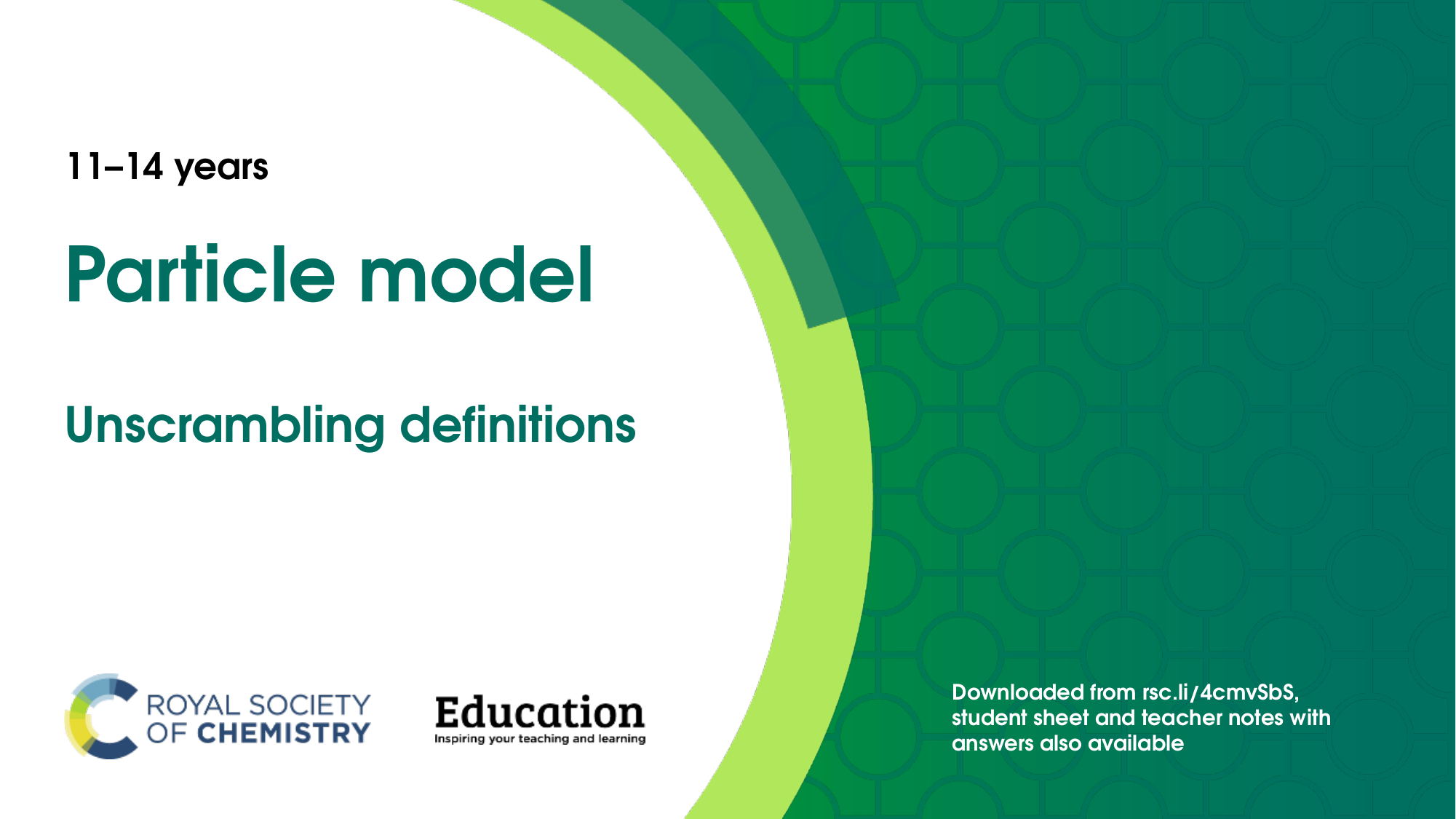

# 11–14 years
Particle model

Unscrambling definitions